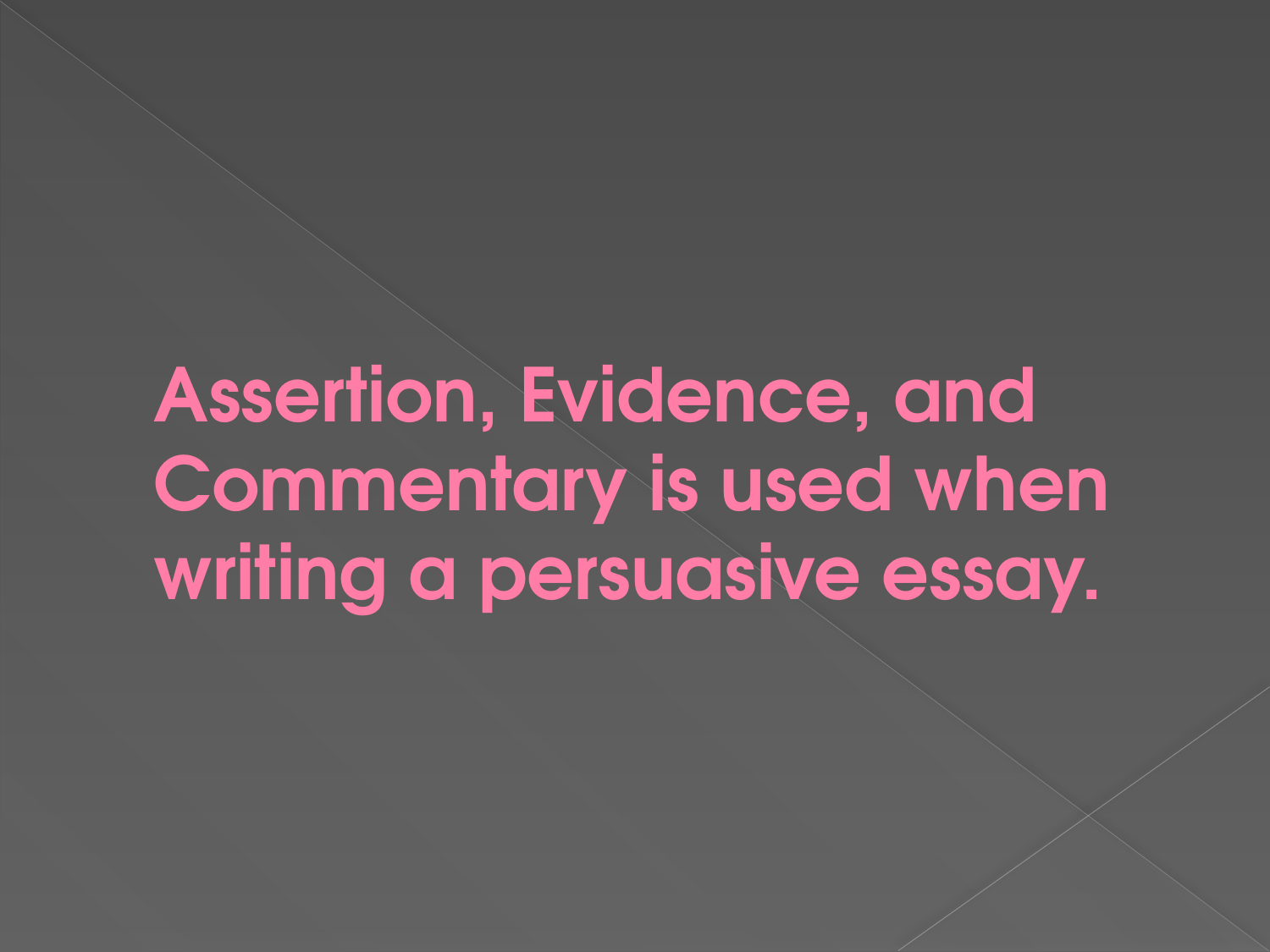

# Assertion, Evidence, and Commentary is used when writing a persuasive essay.